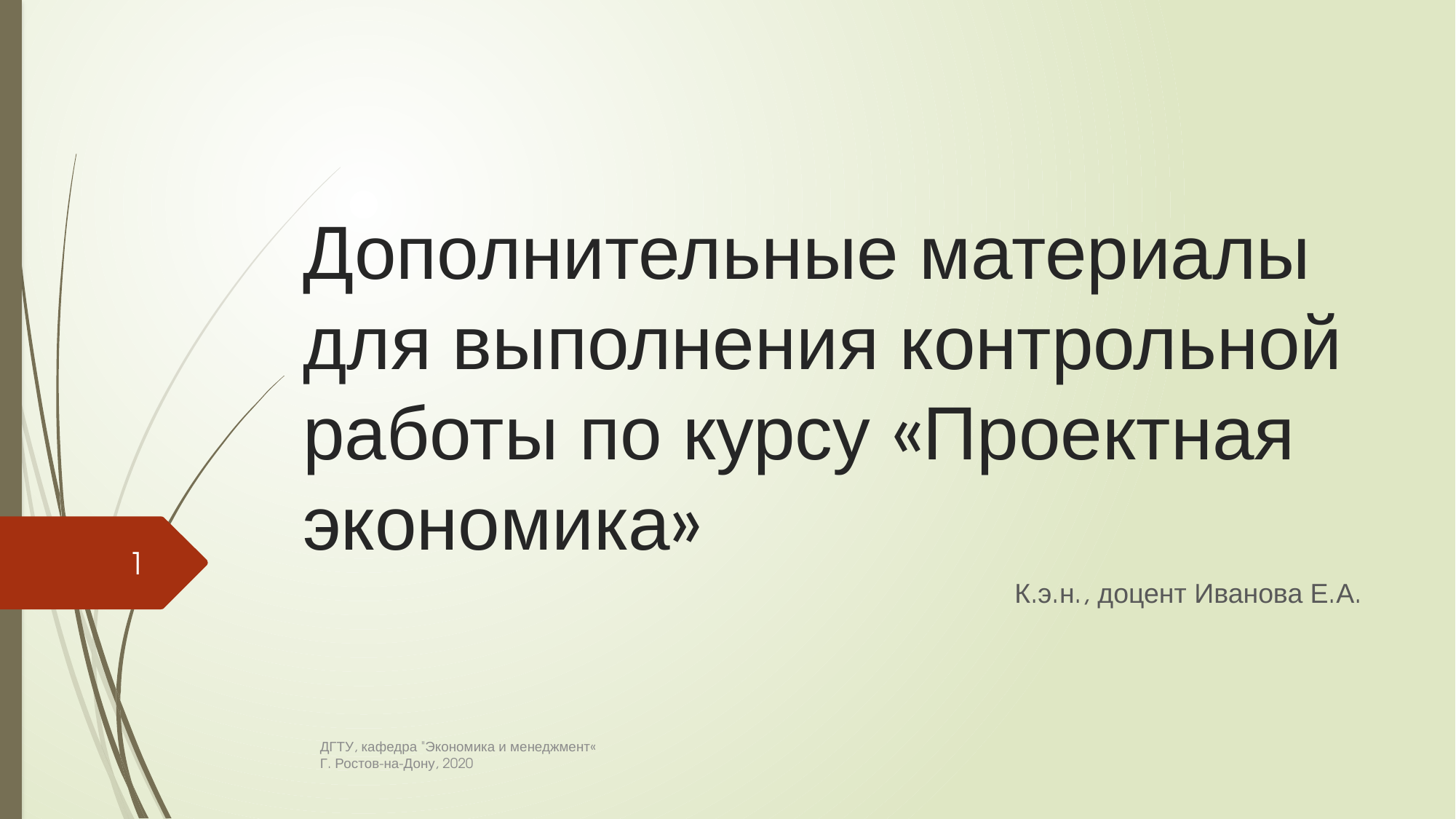

# Дополнительные материалы для выполнения контрольной работы по курсу «Проектная экономика»
1
К.э.н., доцент Иванова Е.А.
ДГТУ, кафедра "Экономика и менеджмент«
Г. Ростов-на-Дону, 2020